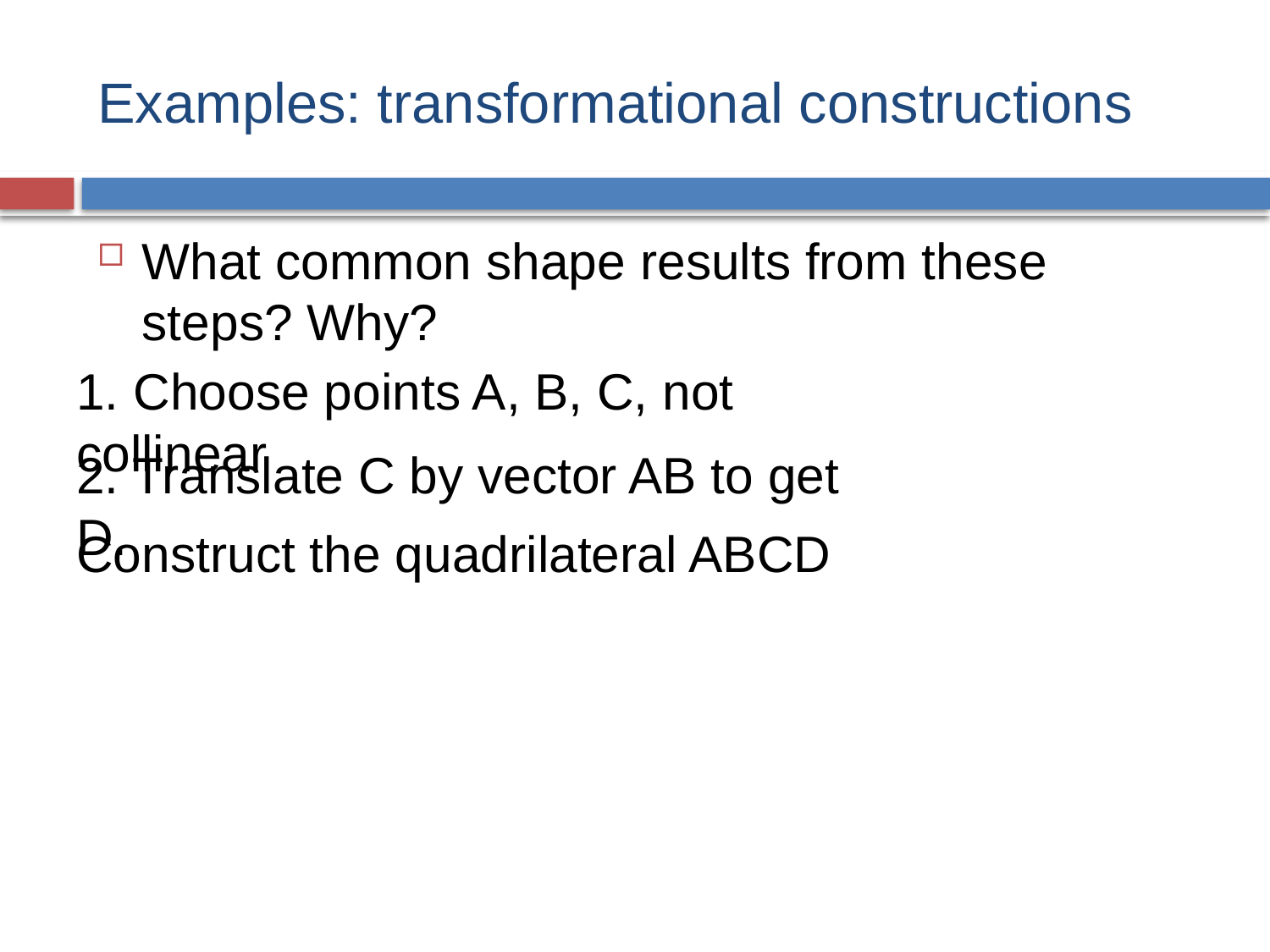

# Examples: transformational constructions
What common shape results from these steps? Why?

1. Choose points A, B, C, not collinear
2. Translate C by vector AB to get D.
Construct the quadrilateral ABCD